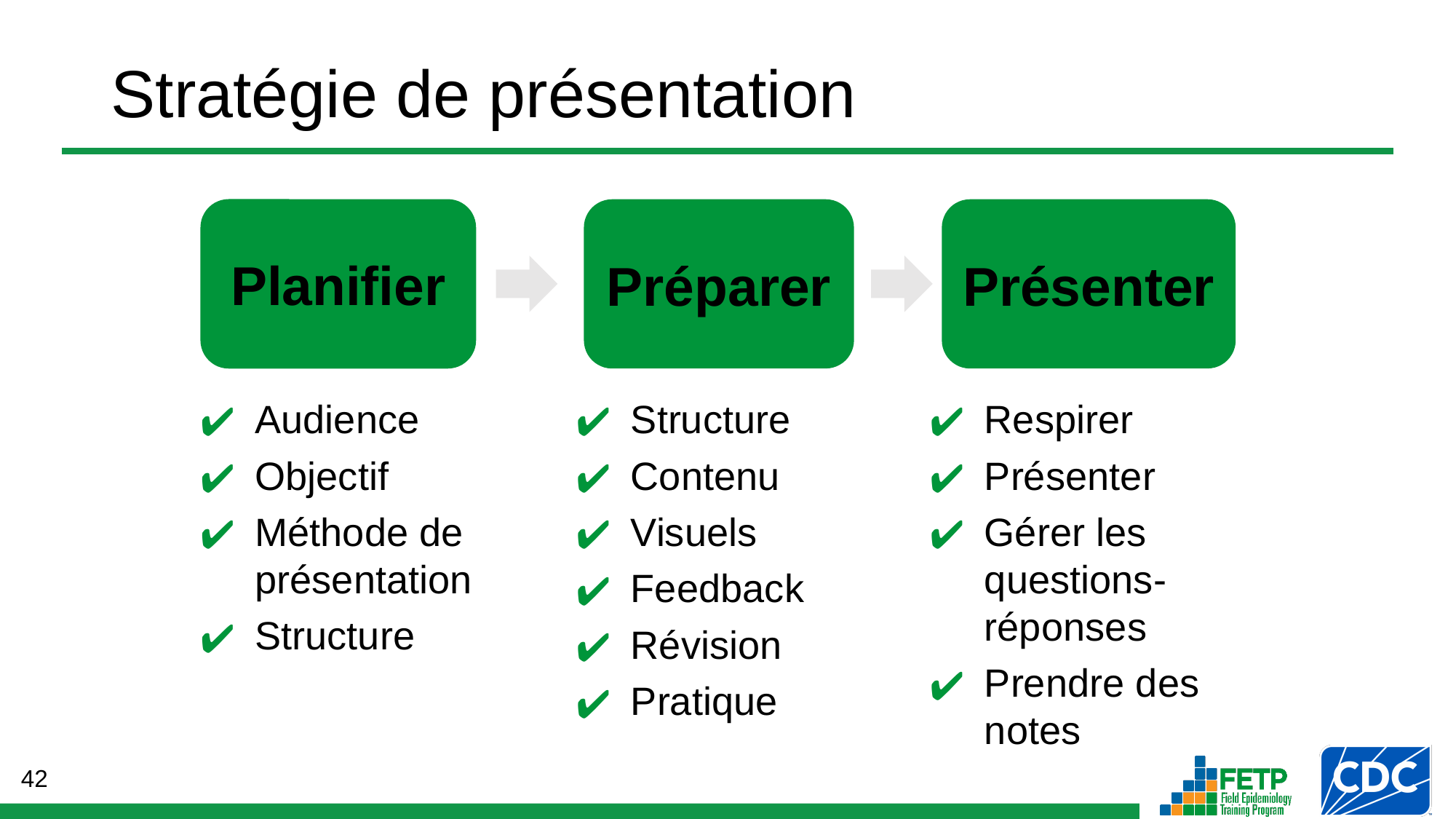

# Stratégie de présentation
Planifier
Préparer
Présenter

Audience
Objectif
Méthode de présentation
Structure

Structure
Contenu
Visuels
Feedback
Révision
Pratique

Respirer
Présenter
Gérer les questions-réponses
Prendre des notes